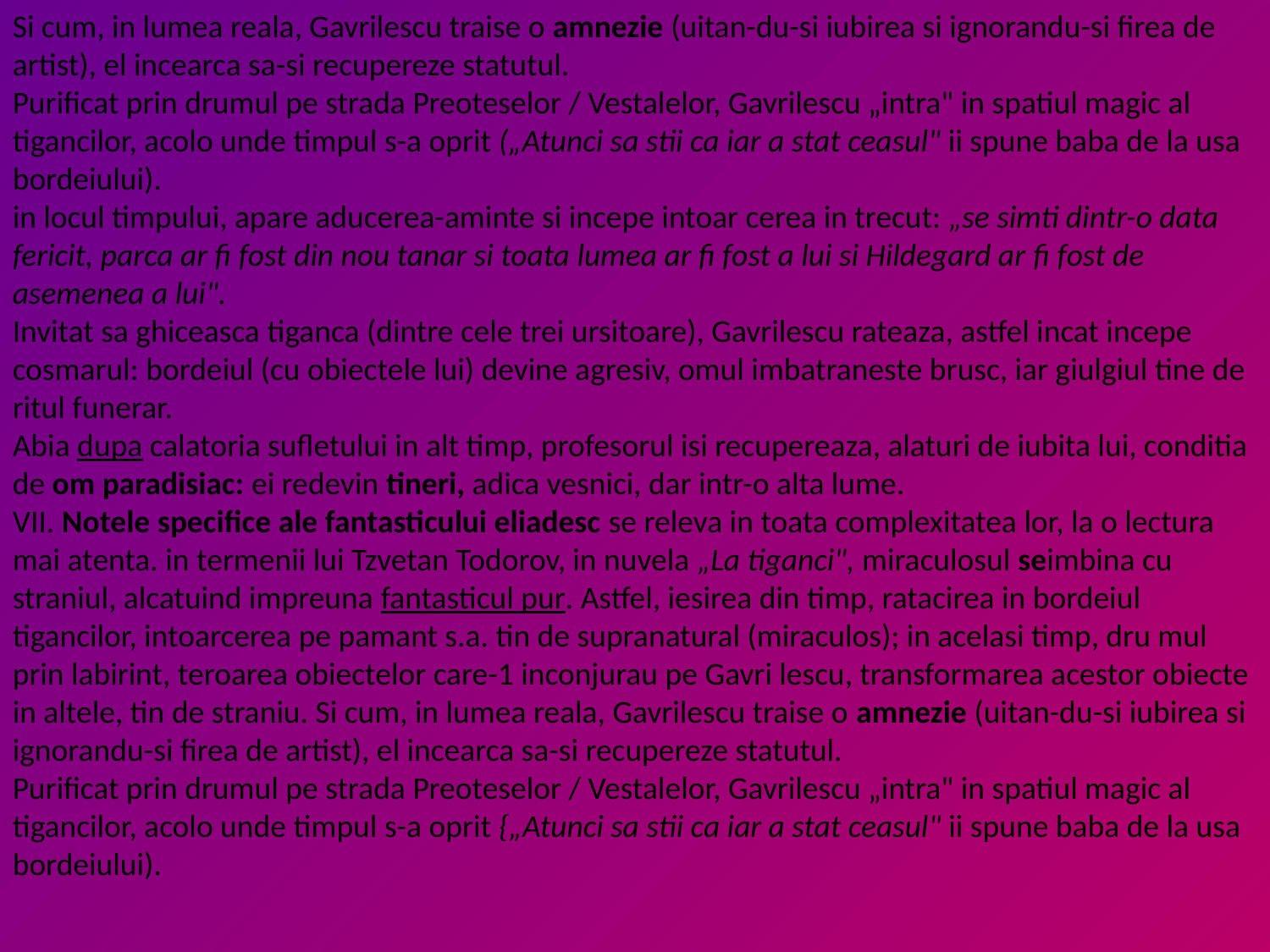

Si cum, in lumea reala, Gavrilescu traise o amnezie (uitan-du-si iubirea si ignorandu-si firea de artist), el incearca sa-si recupereze statutul.
Purificat prin drumul pe strada Preoteselor / Vestalelor, Gavrilescu „intra" in spatiul magic al tigancilor, acolo unde timpul s-a oprit („Atunci sa stii ca iar a stat ceasul" ii spune baba de la usa bordeiului).
in locul timpului, apare aducerea-aminte si incepe intoar cerea in trecut: „se simti dintr-o data fericit, parca ar fi fost din nou tanar si toata lumea ar fi fost a lui si Hildegard ar fi fost de asemenea a lui".
Invitat sa ghiceasca tiganca (dintre cele trei ursitoare), Gavrilescu rateaza, astfel incat incepe cosmarul: bordeiul (cu obiectele lui) devine agresiv, omul imbatraneste brusc, iar giulgiul tine de ritul funerar.
Abia dupa calatoria sufletului in alt timp, profesorul isi recupereaza, alaturi de iubita lui, conditia de om paradisiac: ei redevin tineri, adica vesnici, dar intr-o alta lume.
VII. Notele specifice ale fantasticului eliadesc se releva in toata complexitatea lor, la o lectura mai atenta. in termenii lui Tzvetan Todorov, in nuvela „La tiganci", miraculosul seimbina cu straniul, alcatuind impreuna fantasticul pur. Astfel, iesirea din timp, ratacirea in bordeiul tigancilor, intoarcerea pe pamant s.a. tin de supranatural (miraculos); in acelasi timp, dru mul prin labirint, teroarea obiectelor care-1 inconjurau pe Gavri lescu, transformarea acestor obiecte in altele, tin de straniu. Si cum, in lumea reala, Gavrilescu traise o amnezie (uitan-du-si iubirea si ignorandu-si firea de artist), el incearca sa-si recupereze statutul.
Purificat prin drumul pe strada Preoteselor / Vestalelor, Gavrilescu „intra" in spatiul magic al tigancilor, acolo unde timpul s-a oprit {„Atunci sa stii ca iar a stat ceasul" ii spune baba de la usa bordeiului).